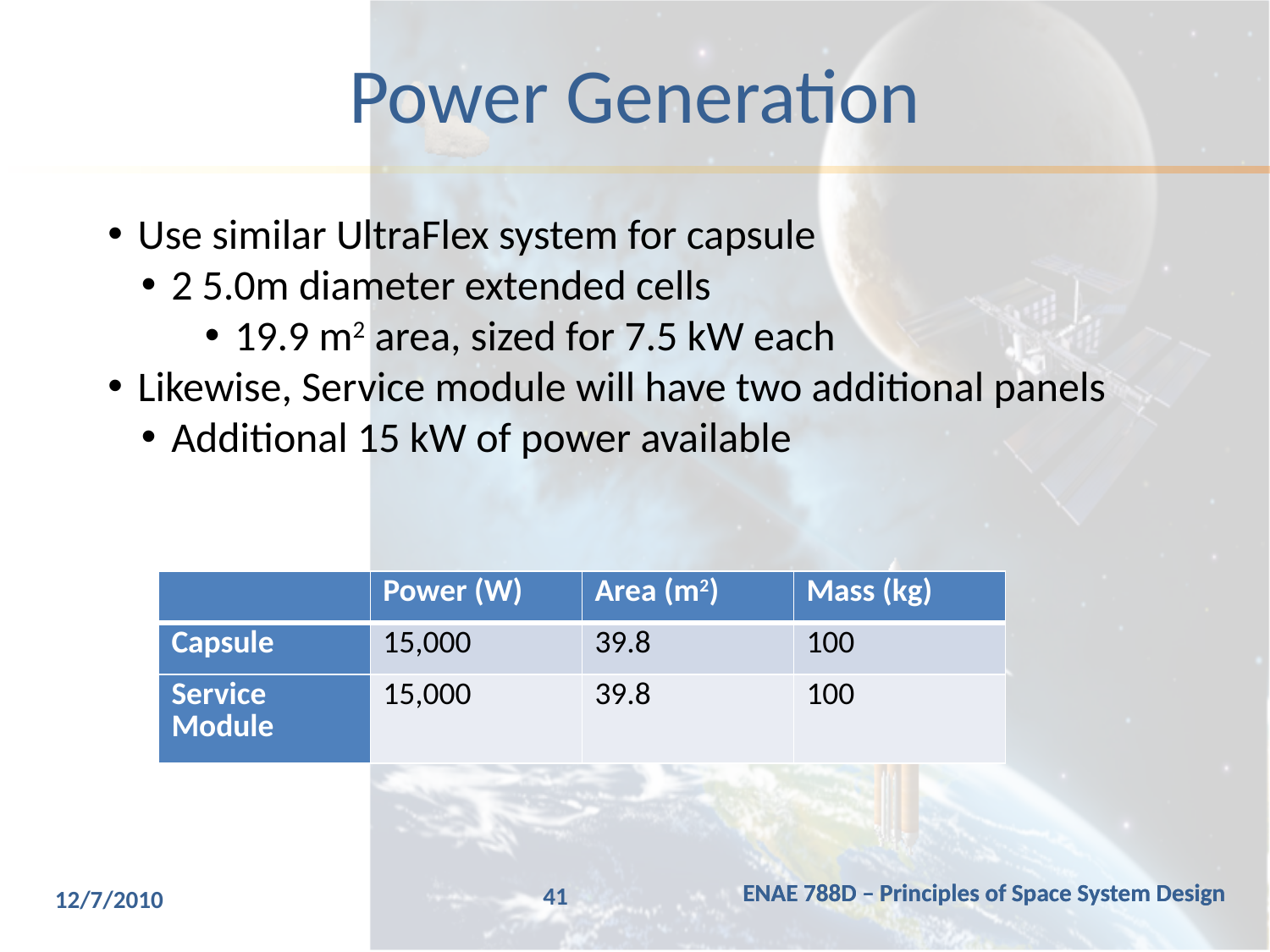

# Power Generation
Use similar UltraFlex system for capsule
2 5.0m diameter extended cells
19.9 m2 area, sized for 7.5 kW each
Likewise, Service module will have two additional panels
Additional 15 kW of power available
|  | Power (W) | Area (m2) | Mass (kg) |
| --- | --- | --- | --- |
| Capsule | 15,000 | 39.8 | 100 |
| Service Module | 15,000 | 39.8 | 100 |